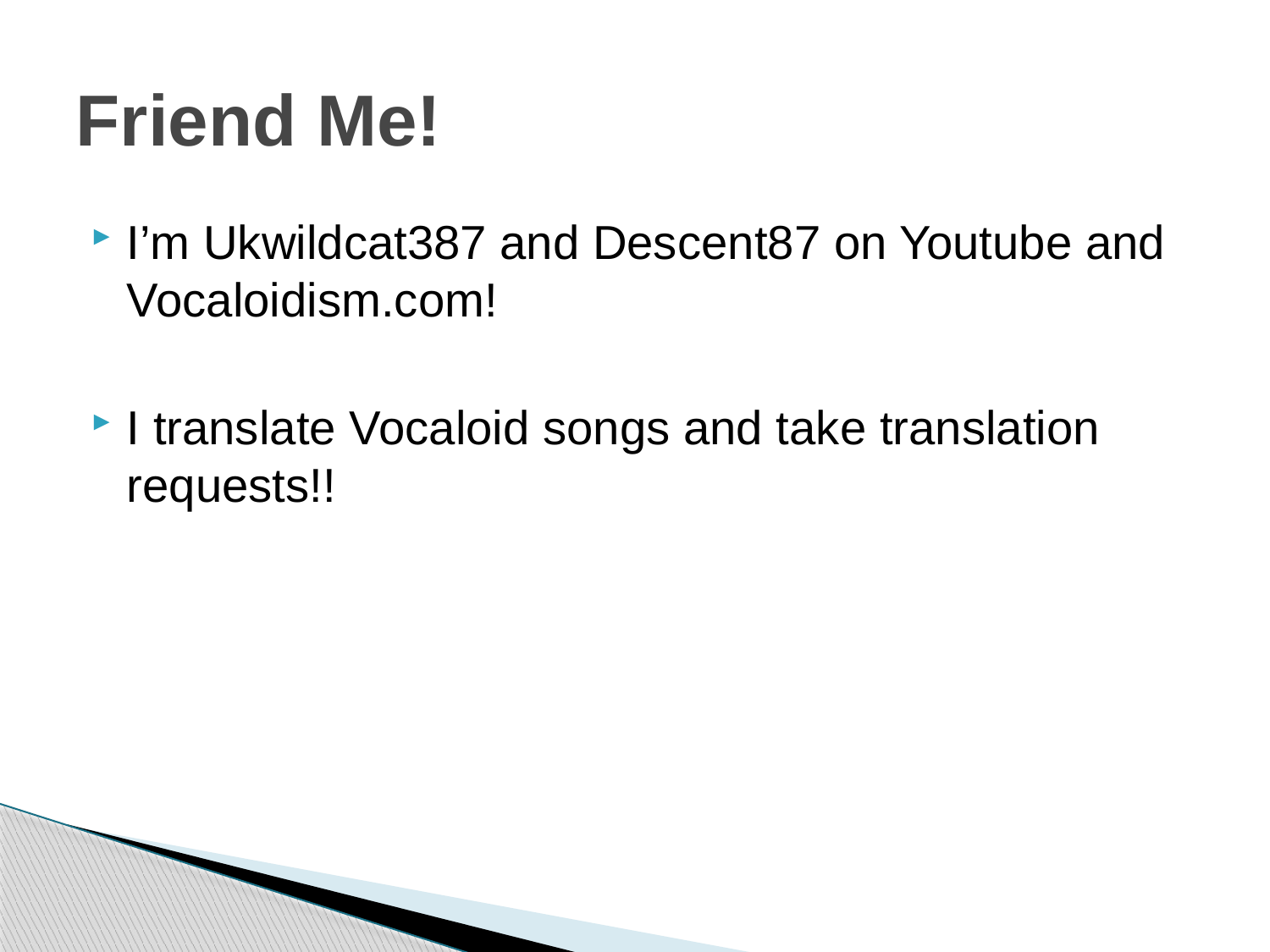

# Friend Me!
I’m Ukwildcat387 and Descent87 on Youtube and Vocaloidism.com!

I translate Vocaloid songs and take translation requests!!